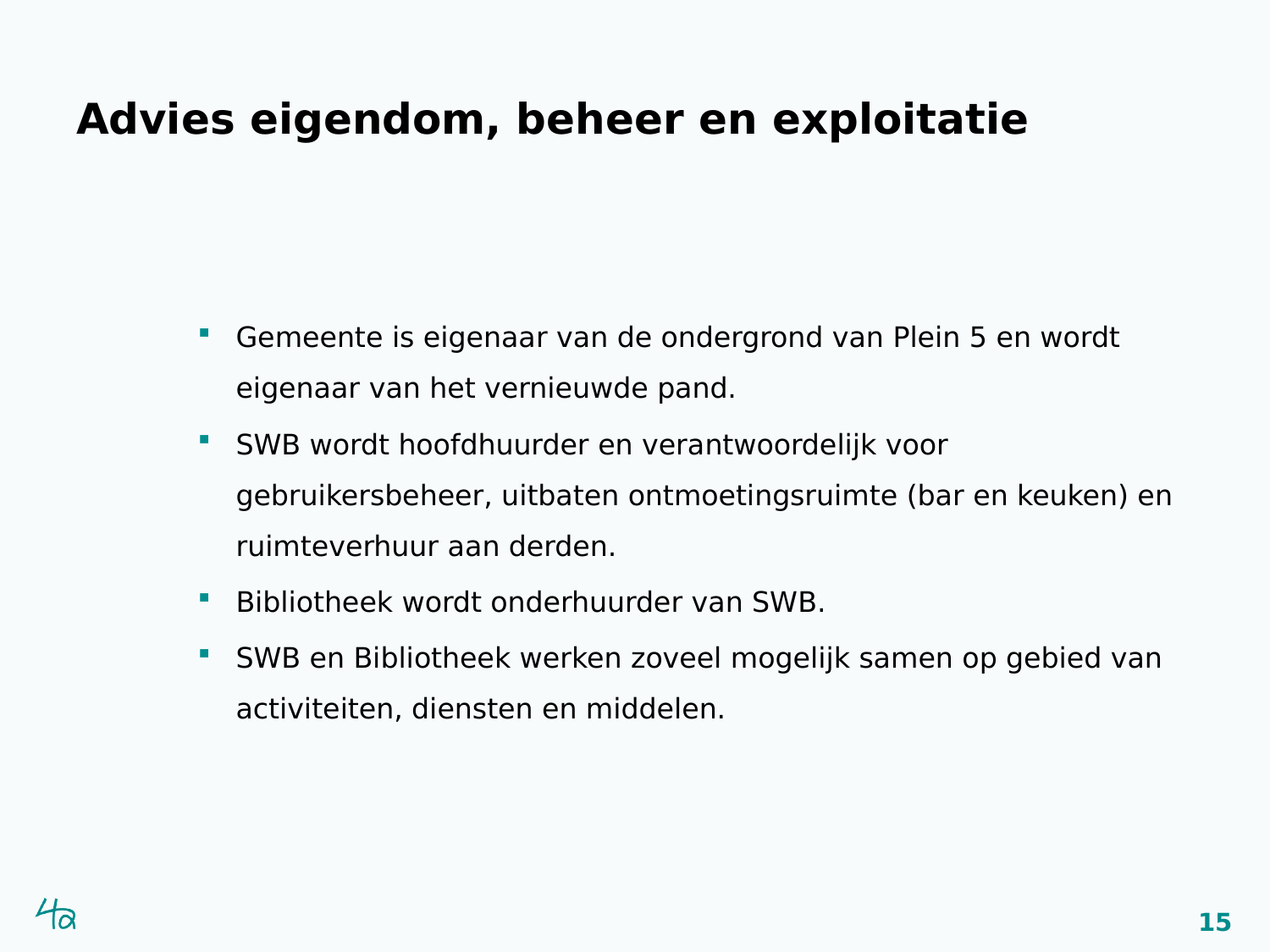

# Advies eigendom, beheer en exploitatie
Gemeente is eigenaar van de ondergrond van Plein 5 en wordt eigenaar van het vernieuwde pand.
SWB wordt hoofdhuurder en verantwoordelijk voor gebruikersbeheer, uitbaten ontmoetingsruimte (bar en keuken) en ruimteverhuur aan derden.
Bibliotheek wordt onderhuurder van SWB.
SWB en Bibliotheek werken zoveel mogelijk samen op gebied van activiteiten, diensten en middelen.

15